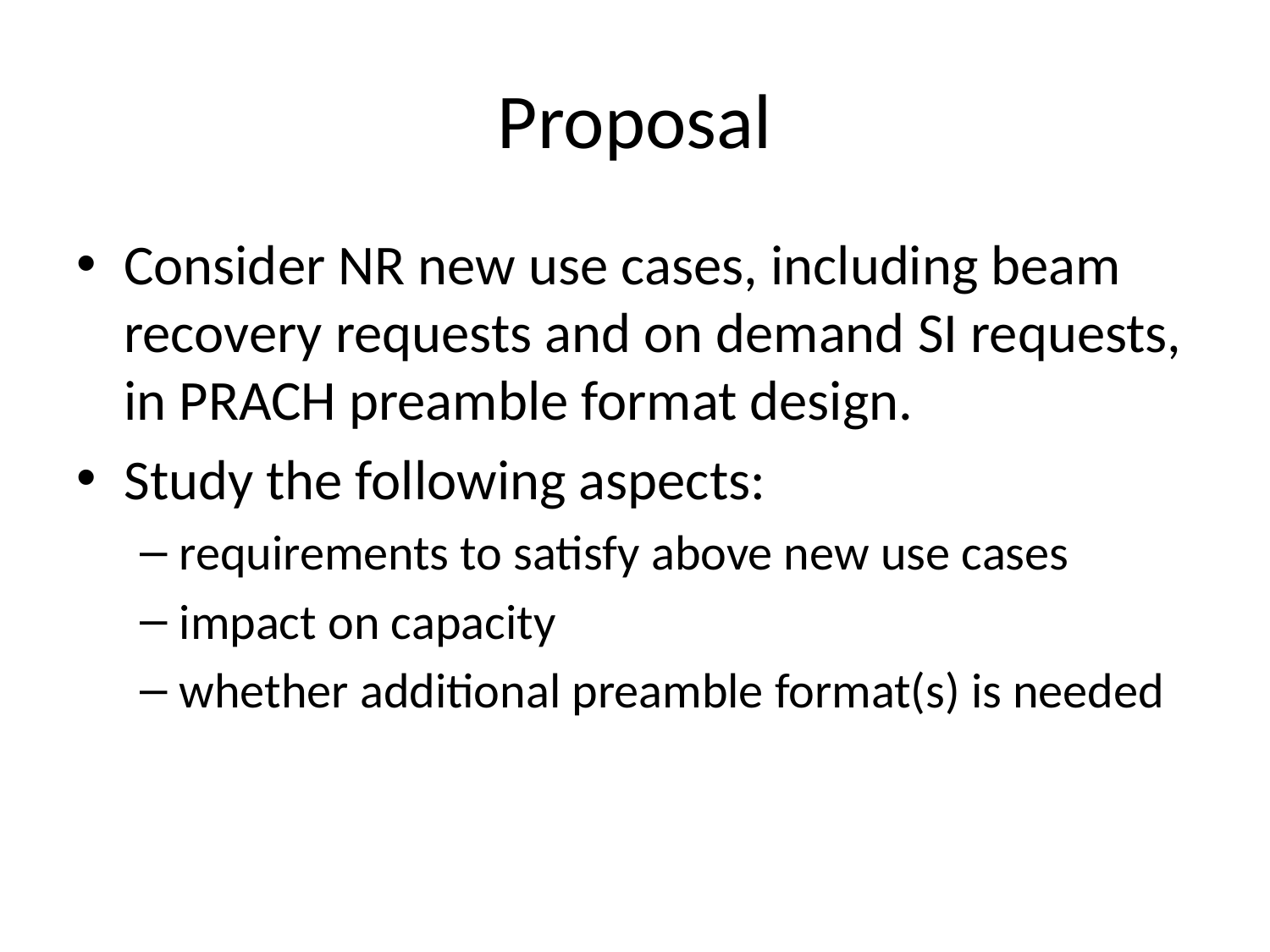

# Proposal
Consider NR new use cases, including beam recovery requests and on demand SI requests, in PRACH preamble format design.
Study the following aspects:
requirements to satisfy above new use cases
impact on capacity
whether additional preamble format(s) is needed